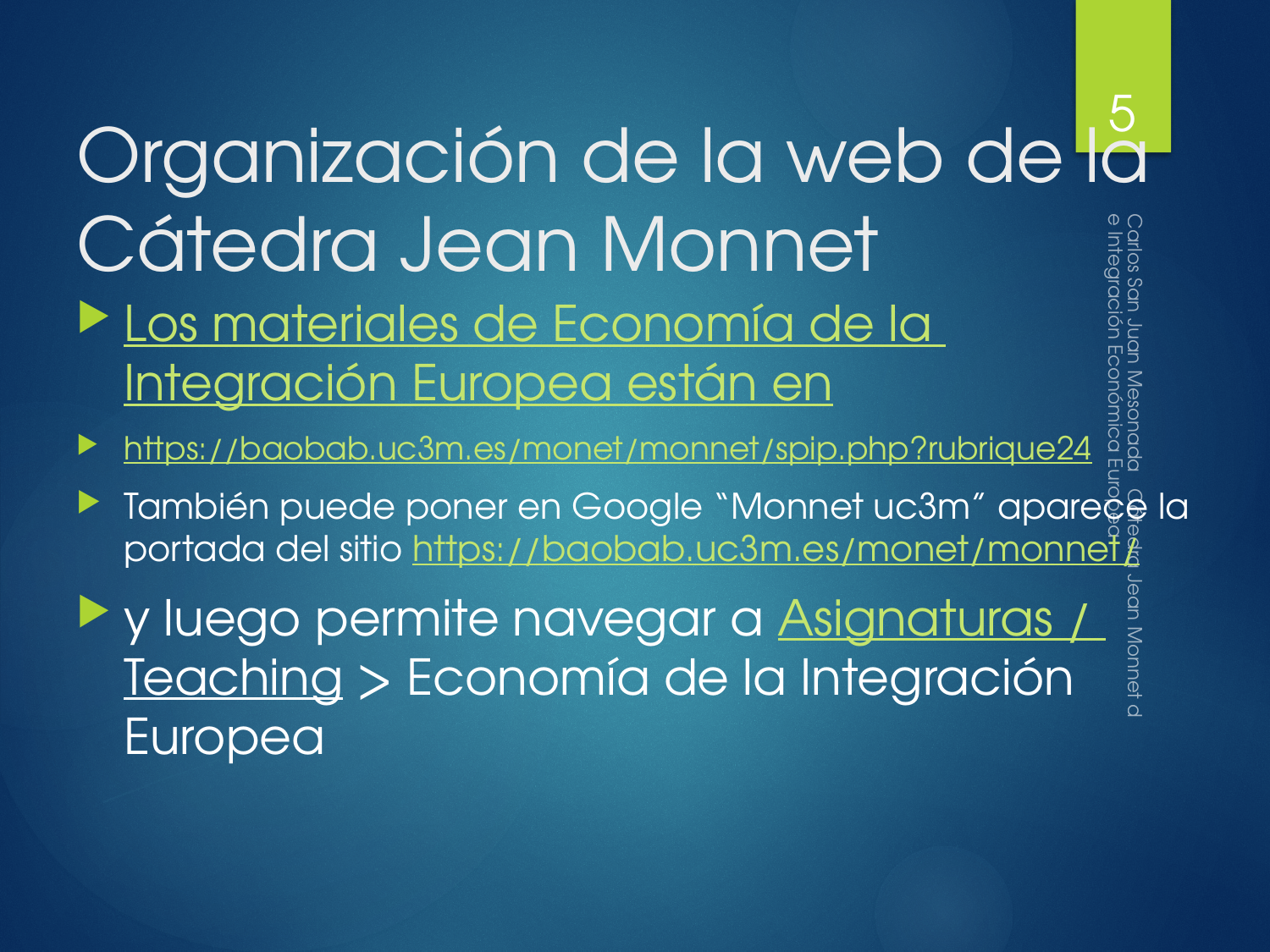

5
# Organización de la web de la Cátedra Jean Monnet
Los materiales de Economía de la Integración Europea están en
https://baobab.uc3m.es/monet/monnet/spip.php?rubrique24
También puede poner en Google “Monnet uc3m” aparece la portada del sitio https://baobab.uc3m.es/monet/monnet/
y luego permite navegar a Asignaturas / Teaching > Economía de la Integración Europea
Carlos San Juan Mesonada   Cátedra Jean Monnet de Integración Económica Europea